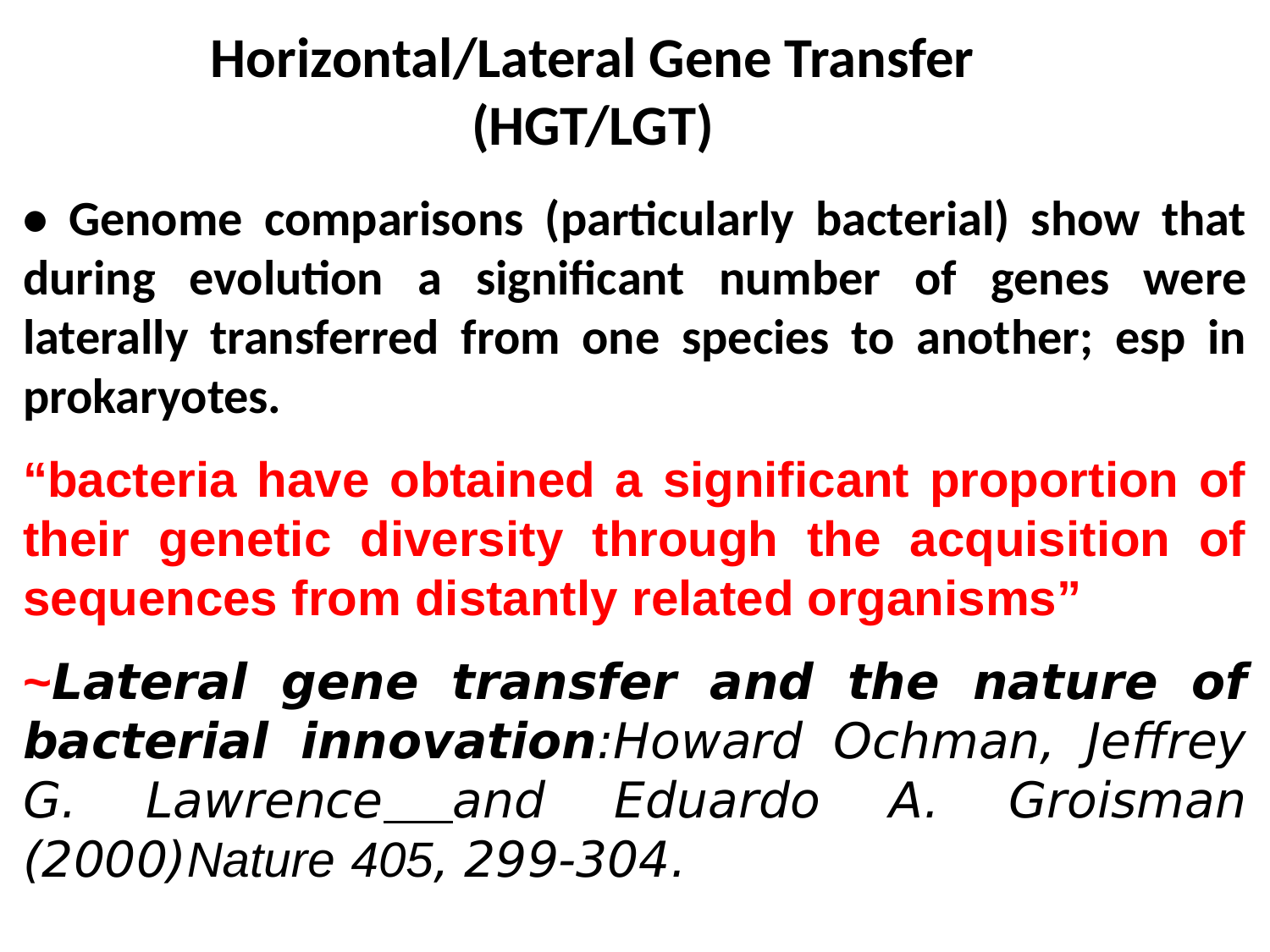

Horizontal/Lateral Gene Transfer (HGT/LGT)
• Genome comparisons (particularly bacterial) show that during evolution a significant number of genes were laterally transferred from one species to another; esp in prokaryotes.
“bacteria have obtained a significant proportion of their genetic diversity through the acquisition of sequences from distantly related organisms”
~Lateral gene transfer and the nature of bacterial innovation:Howard Ochman, Jeffrey G. Lawrence and Eduardo A. Groisman (2000)Nature 405, 299-304.